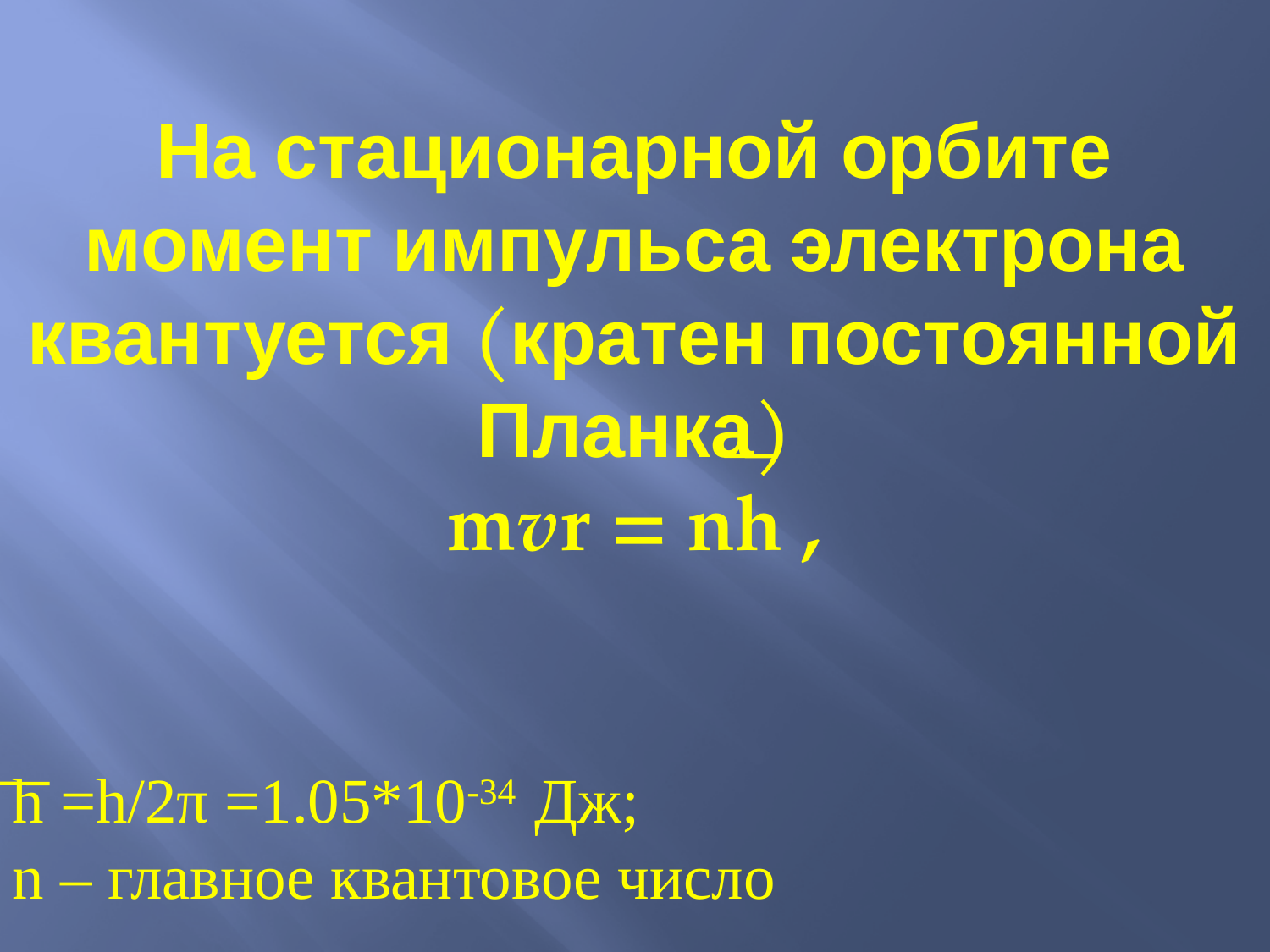

# На стационарной орбите момент импульса электрона квантуется (кратен постоянной Планка) mvr = nh ,
h =h/2π =1.05*10-34  Дж;
n – главное квантовое число